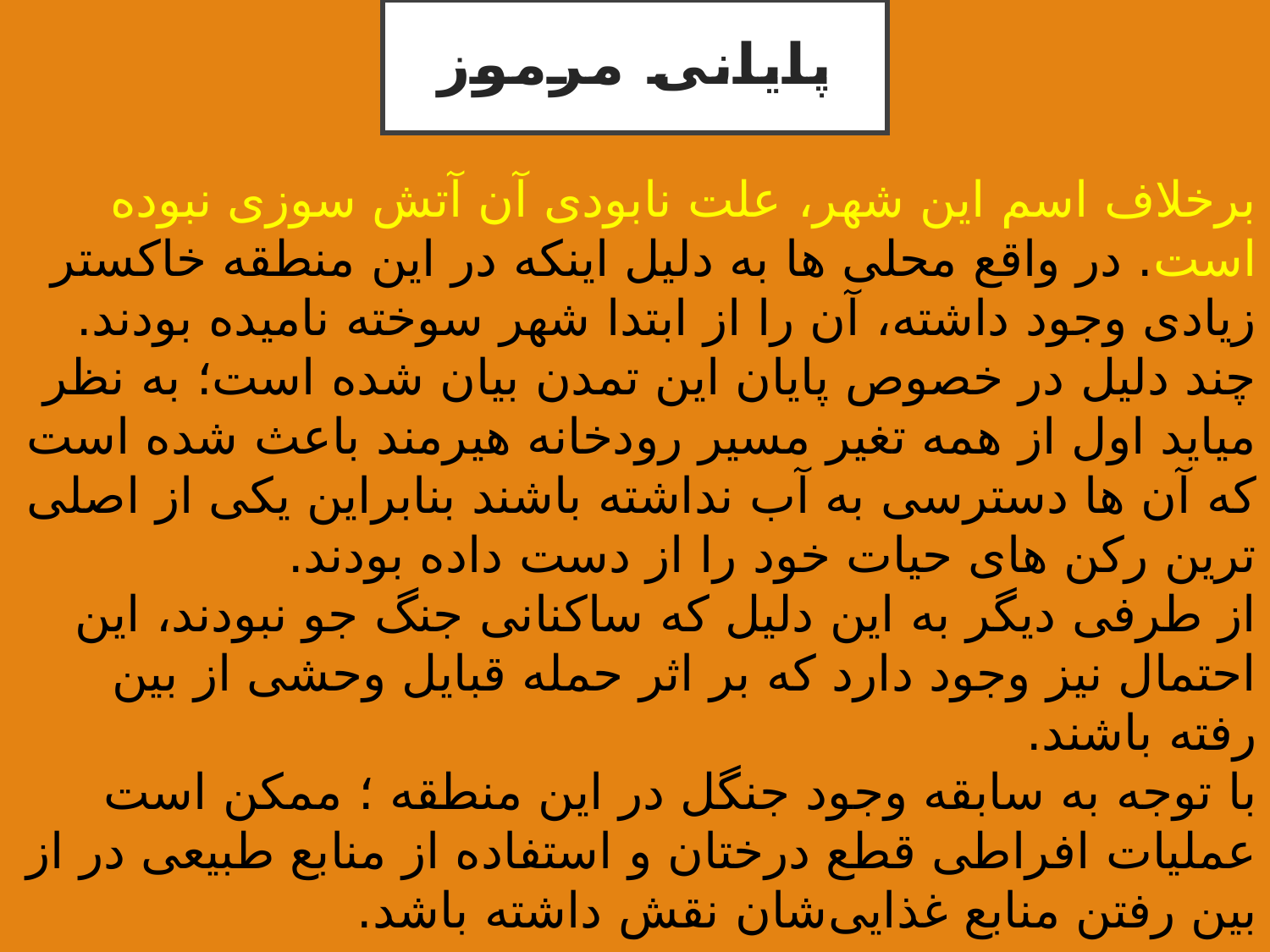

# پایانی مرموز
برخلاف اسم این شهر، علت نابودی آن آتش سوزی نبوده است. در واقع محلی ها به دلیل اینکه در این‌ منطقه خاکستر زیادی وجود داشته، آن را از ابتدا شهر سوخته نامیده بودند.
چند دلیل در خصوص پایان این تمدن بیان شده است؛ به نظر میاید اول از همه تغیر مسیر رودخانه هیرمند باعث شده است که آن ها دسترسی به آب نداشته باشند بنابراین یکی از اصلی ترین رکن های حیات خود را از دست داده بودند.
از طرفی دیگر به این دلیل که ساکنانی جنگ جو نبودند، این احتمال نیز وجود دارد که بر اثر حمله قبایل وحشی از بین رفته باشند.
با توجه به سابقه وجود جنگل در این منطقه ؛ ممکن است عملیات افراطی قطع درختان و استفاده از منابع طبیعی در از بین رفتن منابع غذایی‌شان نقش داشته باشد.